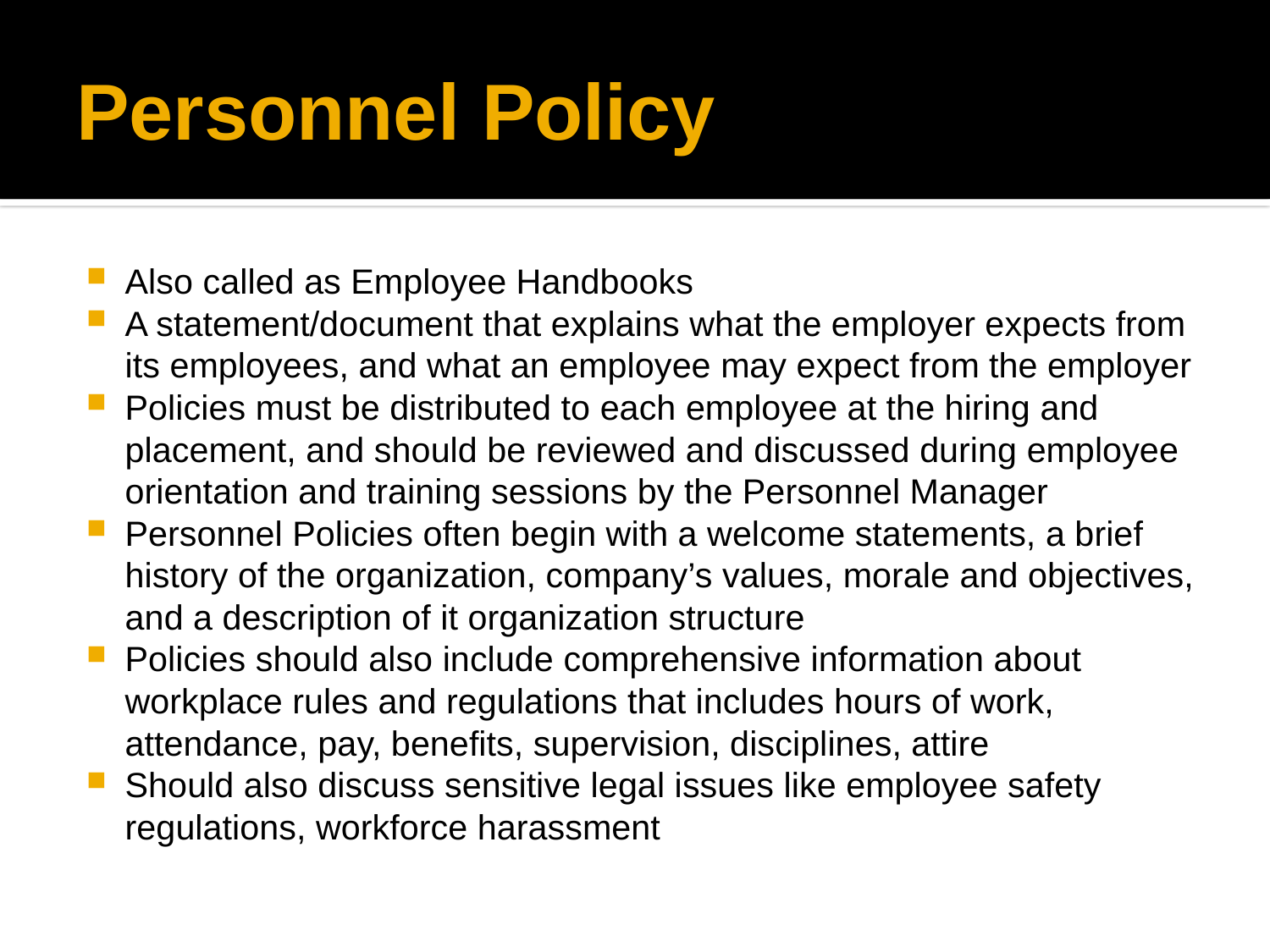

# Personnel Policy
Also called as Employee Handbooks
A statement/document that explains what the employer expects from its employees, and what an employee may expect from the employer
Policies must be distributed to each employee at the hiring and placement, and should be reviewed and discussed during employee orientation and training sessions by the Personnel Manager
Personnel Policies often begin with a welcome statements, a brief history of the organization, company’s values, morale and objectives, and a description of it organization structure
Policies should also include comprehensive information about workplace rules and regulations that includes hours of work, attendance, pay, benefits, supervision, disciplines, attire
Should also discuss sensitive legal issues like employee safety regulations, workforce harassment